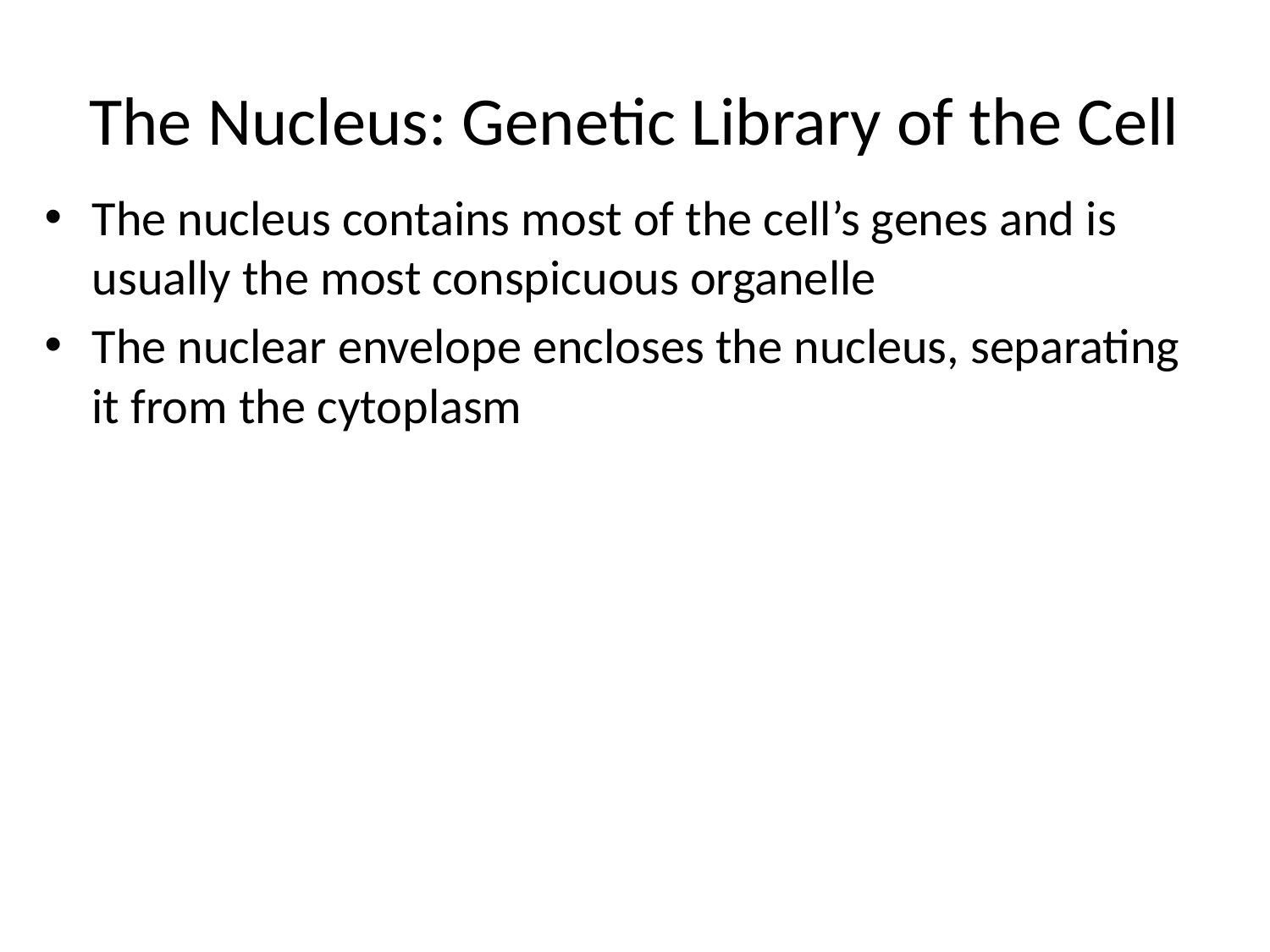

# The Nucleus: Genetic Library of the Cell
The nucleus contains most of the cell’s genes and is usually the most conspicuous organelle
The nuclear envelope encloses the nucleus, separating it from the cytoplasm